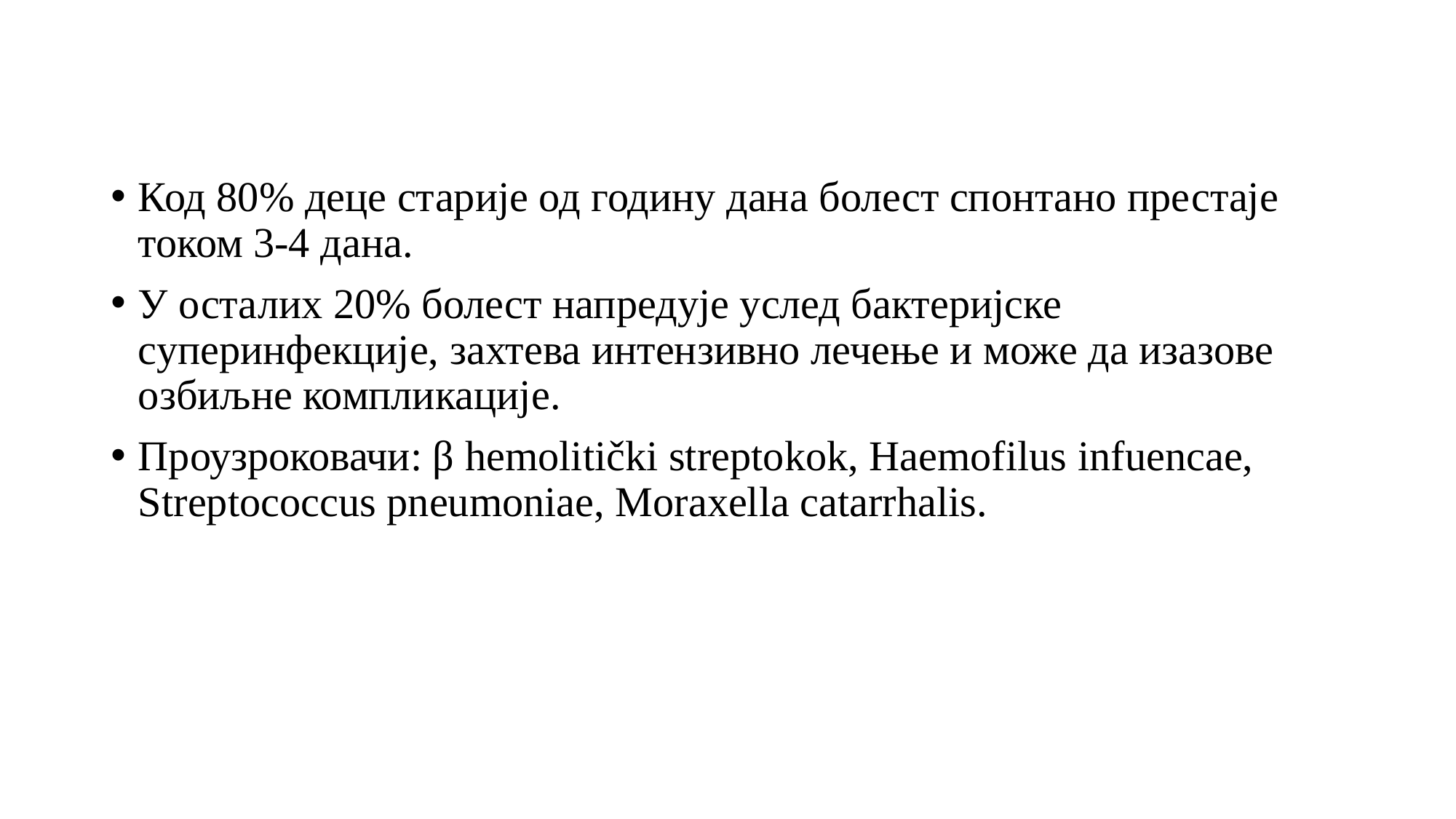

Код 80% деце старије од годину дана болест спонтано престаје током 3-4 дана.
У осталих 20% болест напредује услед бактеријске суперинфекције, захтева интензивно лечење и може да изазове озбиљне компликације.
Проузроковачи: β hemolitički streptokok, Haemofilus infuencae, Streptococcus pneumoniae, Moraxella catarrhalis.